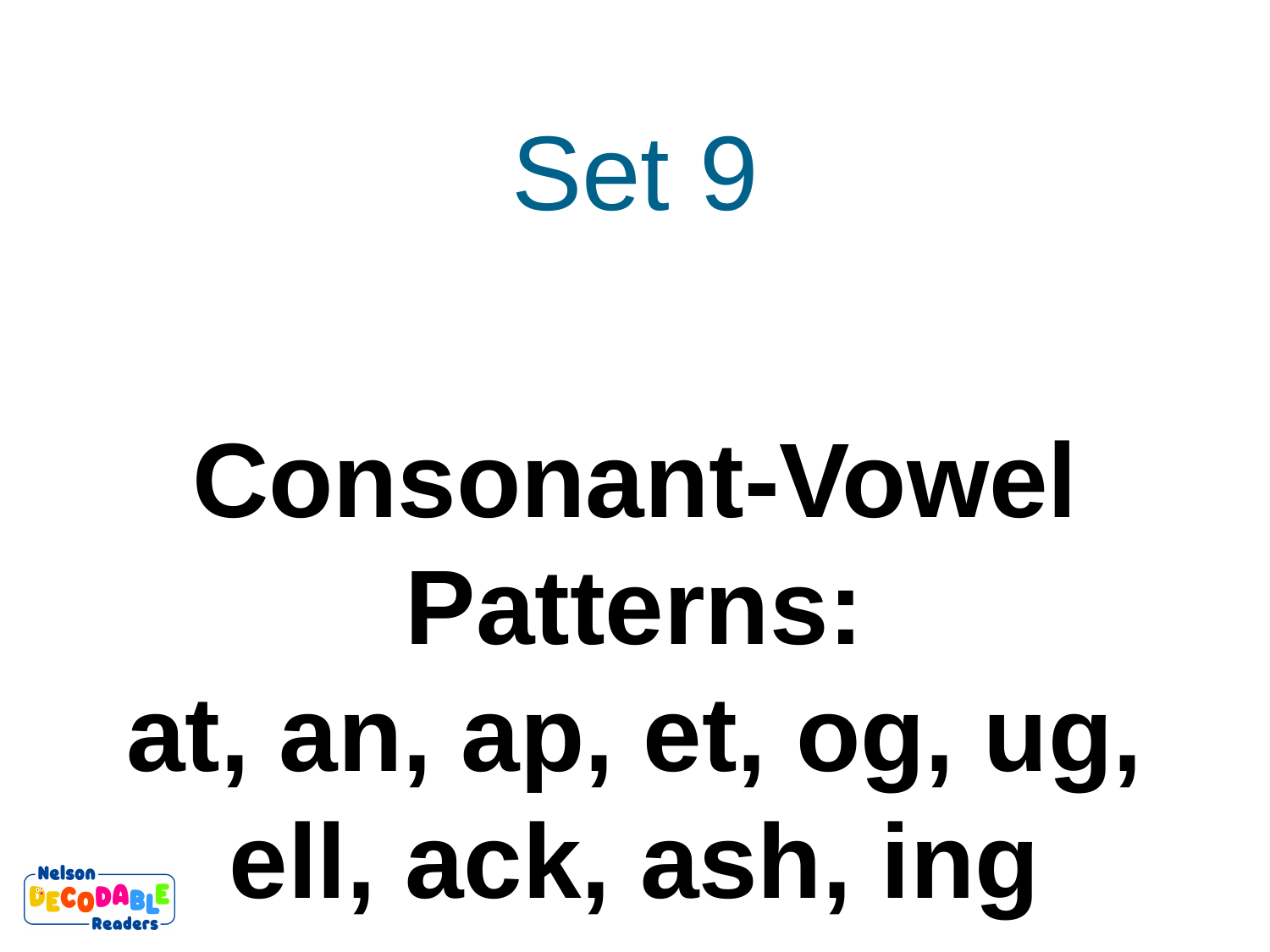

Set 9
Consonant-Vowel Patterns:
at, an, ap, et, og, ug, ell, ack, ash, ing